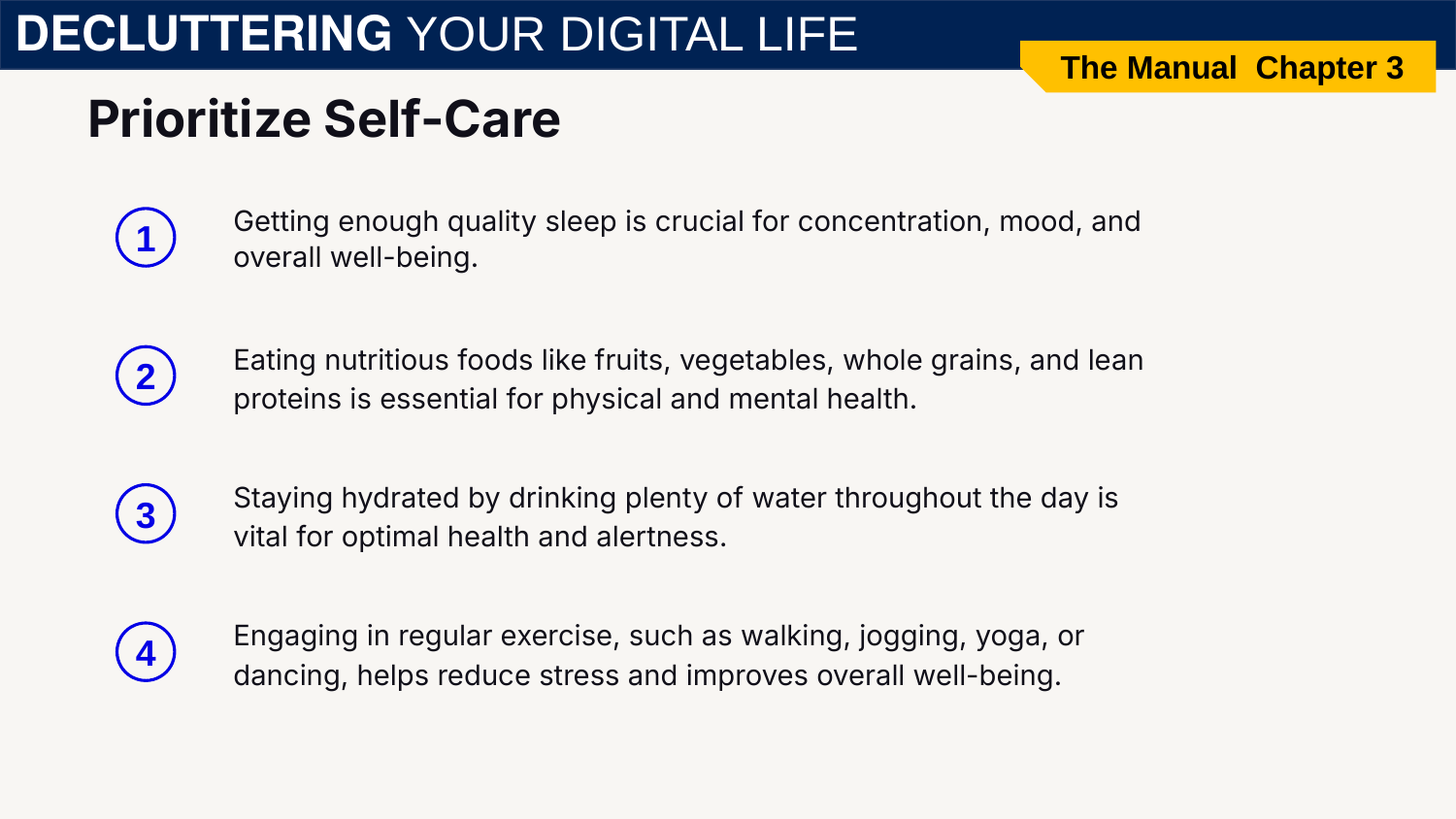

DECLUTTERING YOUR DIGITAL LIFE
The Manual  Chapter 3

# Prioritize Self-Care
Getting enough quality sleep is crucial for concentration, mood, and overall well-being.
1
Eating nutritious foods like fruits, vegetables, whole grains, and lean proteins is essential for physical and mental health.
2
Staying hydrated by drinking plenty of water throughout the day is vital for optimal health and alertness.
3
Engaging in regular exercise, such as walking, jogging, yoga, or dancing, helps reduce stress and improves overall well-being.
4